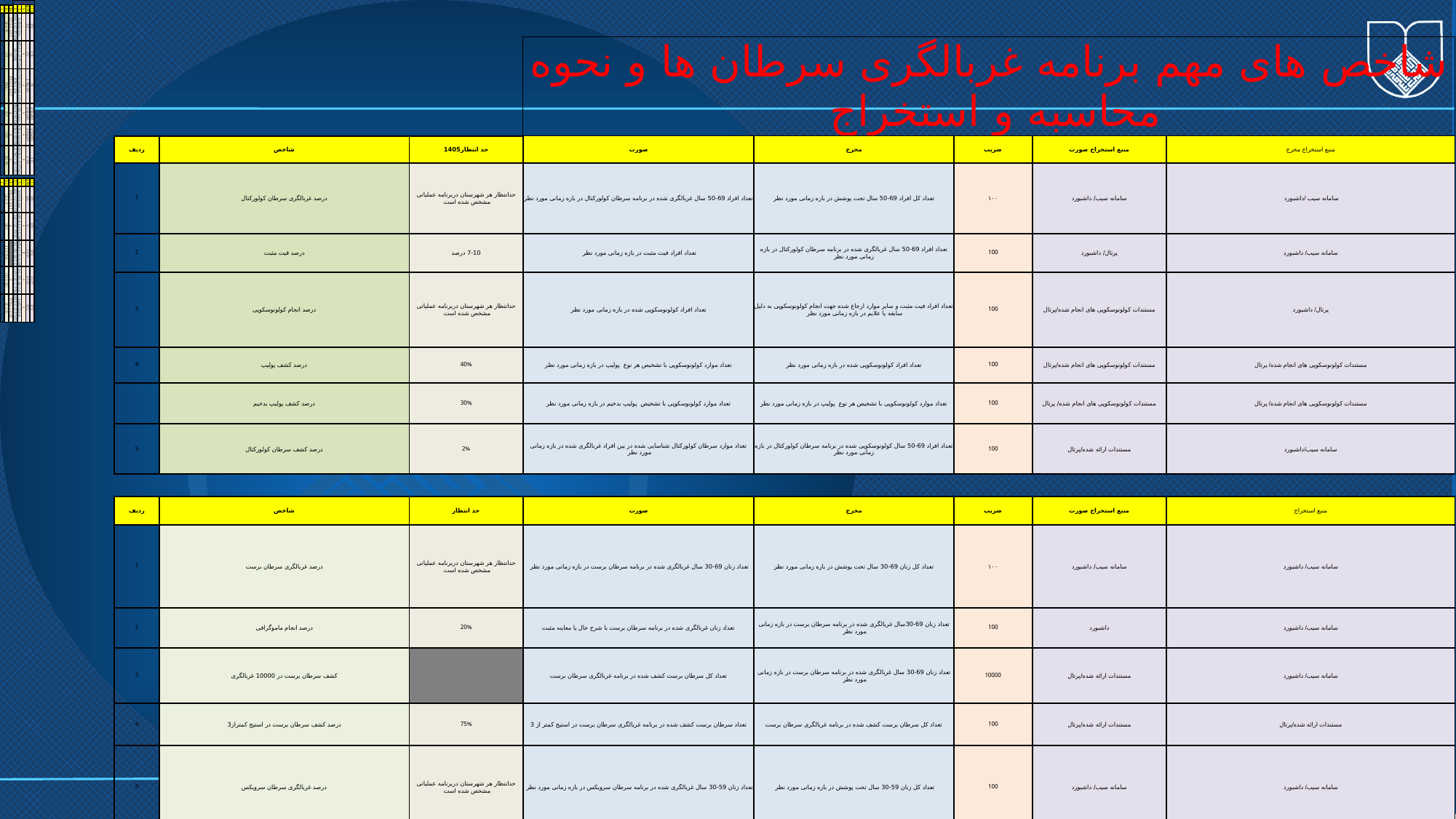

#
|  |  |  | شاخص های مهم برنامه غربالگری سرطان ها و نحوه محاسبه و استخراج |  |  |  |  |
| --- | --- | --- | --- | --- | --- | --- | --- |
| ردیف | شاخص | حد انتظار1405 | صورت | مخرج | ضریب | منبع استخراج صورت | منبع استخراج مخرج |
| 1 | درصد غربالگری سرطان کولورکتال | حدانتظار هر شهرستان دربرنامه عملیاتی مشخص شده است | تعداد افراد 69-50 سال غربالگری شده در برنامه سرطان کولورکتال در بازه زمانی مورد نظر | تعداد کل افراد 69-50 سال تحت پوشش در بازه زمانی مورد نظر | ۱۰۰ | سامانه سیب/ داشبورد | سامانه سیب /داشبورد |
| 2 | درصد فیت مثبت | 7-10 درصد | تعداد افراد فیت مثبت در بازه زمانی مورد نظر | تعداد افراد 69-50 سال غربالگری شده در برنامه سرطان کولورکتال در بازه زمانی مورد نظر | 100 | پرتال/ داشبورد | سامانه سیب/ داشبورد |
| 3 | درصد انجام کولونوسکوپی | حدانتظار هر شهرستان دربرنامه عملیاتی مشخص شده است | تعداد افراد کولونوسکوپی شده در بازه زمانی مورد نظر | تعداد افراد فیت مثبت و سایر موارد ارجاع شده جهت انجام کولونوسکوپی به دلیل سابقه یا علایم در بازه زمانی مورد نظر | 100 | مستندات کولونوسکوپی های انجام شده/پرتال | پرتال/ داشبورد |
| 4 | درصد کشف پولیپ | 40% | تعداد موارد کولونوسکوپی با تشخیص هر نوع پولیپ در بازه زمانی مورد نظر | تعداد افراد کولونوسکوپی شده در بازه زمانی مورد نظر | 100 | مستندات کولونوسکوپی های انجام شده/پرتال | مستندات کولونوسکوپی های انجام شده/ پرتال |
|  | درصد کشف پولیپ بدخیم | 30% | تعداد موارد کولونوسکوپی با تشخیص پولیپ بدخیم در بازه زمانی مورد نظر | تعداد موارد کولونوسکوپی با تشخیص هر نوع پولیپ در بازه زمانی مورد نظر | 100 | مستندات کولونوسکوپی های انجام شده/ پرتال | مستندات کولونوسکوپی های انجام شده/ پرتال |
| 5 | درصد کشف سرطان کولورکتال | 2% | تعداد موارد سرطان کولورکتال شناسایی شده در بین افراد غربالگری شده در بازه زمانی مورد نظر | تعداد افراد 69-50 سال کولونوسکوپی شده در برنامه سرطان کولورکتال در بازه زمانی مورد نظر | 100 | مستندات ارائه شده/پرتال | سامانه سیب/داشبورد |
|  |  |  |  |  |  |  |  |
|  |  |  |  |  |  |  |  |
| ردیف | شاخص | حد انتظار | صورت | مخرج | ضریب | منبع استخراج صورت | منبع استخراج |
| 1 | درصد غربالگری سرطان برست | حدانتظار هر شهرستان دربرنامه عملیاتی مشخص شده است | تعداد زنان 69-30 سال غربالگری شده در برنامه سرطان برست در بازه زمانی مورد نظر | تعداد کل زنان 69-30 سال تحت پوشش در بازه زمانی مورد نظر | ۱۰۰ | سامانه سیب/ داشبورد | سامانه سیب/ داشبورد |
| 2 | درصد انجام ماموگرافی | 20% | تعداد زنان غربالگری شده در برنامه سرطان برست با شرح حال یا معاینه مثبت | تعداد زنان 69-30سال غربالگری شده در برنامه سرطان برست در بازه زمانی مورد نظر | 100 | داشبورد | سامانه سیب/ داشبورد |
| 3 | کشف سرطان برست در 10000 غربالگری |  | تعداد کل سرطان برست کشف شده در برنامه غربالگری سرطان برست | تعداد زنان 69-30 سال غربالگری شده در برنامه سرطان برست در بازه زمانی مورد نظر | 10000 | مستندات ارائه شده/پرتال | سامانه سیب/ داشبورد |
| 4 | درصد کشف سرطان برست در استیج کمتراز3 | 75% | تعداد سرطان برست کشف شده در برنامه غربالگری سرطان برست در استیج کمتر از 3 | تعداد کل سرطان برست کشف شده در برنامه غربالگری سرطان برست | 100 | مستندات ارائه شده/پرتال | مستندات ارائه شده/پرتال |
| 5 | درصد غربالگری سرطان سرویکس | حدانتظار هر شهرستان دربرنامه عملیاتی مشخص شده است | تعداد زنان 59-30 سال غربالگری شده در برنامه سرطان سرویکس در بازه زمانی مورد نظر | تعداد کل زنان 59-30 سال تحت پوشش در بازه زمانی مورد نظر | 100 | سامانه سیب/ داشبورد | سامانه سیب/ داشبورد |
|  |  |  | شاخص های مهم برنامه غربالگری سرطان ها و نحوه محاسبه و استخراج |  |  |  |  |
| --- | --- | --- | --- | --- | --- | --- | --- |
| ردیف | شاخص | حد انتظار1405 | صورت | مخرج | ضریب | منبع استخراج صورت | منبع استخراج مخرج |
| 1 | درصد غربالگری سرطان کولورکتال | حدانتظار هر شهرستان دربرنامه عملیاتی مشخص شده است | تعداد افراد 69-50 سال غربالگری شده در برنامه سرطان کولورکتال در بازه زمانی مورد نظر | تعداد کل افراد 69-50 سال تحت پوشش در بازه زمانی مورد نظر | ۱۰۰ | سامانه سیب/ داشبورد | سامانه سیب /داشبورد |
| 2 | درصد فیت مثبت | 7-10 درصد | تعداد افراد فیت مثبت در بازه زمانی مورد نظر | تعداد افراد 69-50 سال غربالگری شده در برنامه سرطان کولورکتال در بازه زمانی مورد نظر | 100 | پرتال/ داشبورد | سامانه سیب/ داشبورد |
| 3 | درصد انجام کولونوسکوپی | حدانتظار هر شهرستان دربرنامه عملیاتی مشخص شده است | تعداد افراد کولونوسکوپی شده در بازه زمانی مورد نظر | تعداد افراد فیت مثبت و سایر موارد ارجاع شده جهت انجام کولونوسکوپی به دلیل سابقه یا علایم در بازه زمانی مورد نظر | 100 | مستندات کولونوسکوپی های انجام شده/پرتال | پرتال/ داشبورد |
| 4 | درصد کشف پولیپ | 40% | تعداد موارد کولونوسکوپی با تشخیص هر نوع پولیپ در بازه زمانی مورد نظر | تعداد افراد کولونوسکوپی شده در بازه زمانی مورد نظر | 100 | مستندات کولونوسکوپی های انجام شده/پرتال | مستندات کولونوسکوپی های انجام شده/ پرتال |
|  | درصد کشف پولیپ بدخیم | 30% | تعداد موارد کولونوسکوپی با تشخیص پولیپ بدخیم در بازه زمانی مورد نظر | تعداد موارد کولونوسکوپی با تشخیص هر نوع پولیپ در بازه زمانی مورد نظر | 100 | مستندات کولونوسکوپی های انجام شده/ پرتال | مستندات کولونوسکوپی های انجام شده/ پرتال |
| 5 | درصد کشف سرطان کولورکتال | 2% | تعداد موارد سرطان کولورکتال شناسایی شده در بین افراد غربالگری شده در بازه زمانی مورد نظر | تعداد افراد 69-50 سال کولونوسکوپی شده در برنامه سرطان کولورکتال در بازه زمانی مورد نظر | 100 | مستندات ارائه شده/پرتال | سامانه سیب/داشبورد |
|  |  |  |  |  |  |  |  |
|  |  |  |  |  |  |  |  |
| ردیف | شاخص | حد انتظار | صورت | مخرج | ضریب | منبع استخراج صورت | منبع استخراج |
| 1 | درصد غربالگری سرطان برست | حدانتظار هر شهرستان دربرنامه عملیاتی مشخص شده است | تعداد زنان 69-30 سال غربالگری شده در برنامه سرطان برست در بازه زمانی مورد نظر | تعداد کل زنان 69-30 سال تحت پوشش در بازه زمانی مورد نظر | ۱۰۰ | سامانه سیب/ داشبورد | سامانه سیب/ داشبورد |
| 2 | درصد انجام ماموگرافی | 20% | تعداد زنان غربالگری شده در برنامه سرطان برست با شرح حال یا معاینه مثبت | تعداد زنان 69-30سال غربالگری شده در برنامه سرطان برست در بازه زمانی مورد نظر | 100 | داشبورد | سامانه سیب/ داشبورد |
| 3 | کشف سرطان برست در 10000 غربالگری |  | تعداد کل سرطان برست کشف شده در برنامه غربالگری سرطان برست | تعداد زنان 69-30 سال غربالگری شده در برنامه سرطان برست در بازه زمانی مورد نظر | 10000 | مستندات ارائه شده/پرتال | سامانه سیب/ داشبورد |
| 4 | درصد کشف سرطان برست در استیج کمتراز3 | 75% | تعداد سرطان برست کشف شده در برنامه غربالگری سرطان برست در استیج کمتر از 3 | تعداد کل سرطان برست کشف شده در برنامه غربالگری سرطان برست | 100 | مستندات ارائه شده/پرتال | مستندات ارائه شده/پرتال |
| 5 | درصد غربالگری سرطان سرویکس | حدانتظار هر شهرستان دربرنامه عملیاتی مشخص شده است | تعداد زنان 59-30 سال غربالگری شده در برنامه سرطان سرویکس در بازه زمانی مورد نظر | تعداد کل زنان 59-30 سال تحت پوشش در بازه زمانی مورد نظر | 100 | سامانه سیب/ داشبورد | سامانه سیب/ داشبورد |